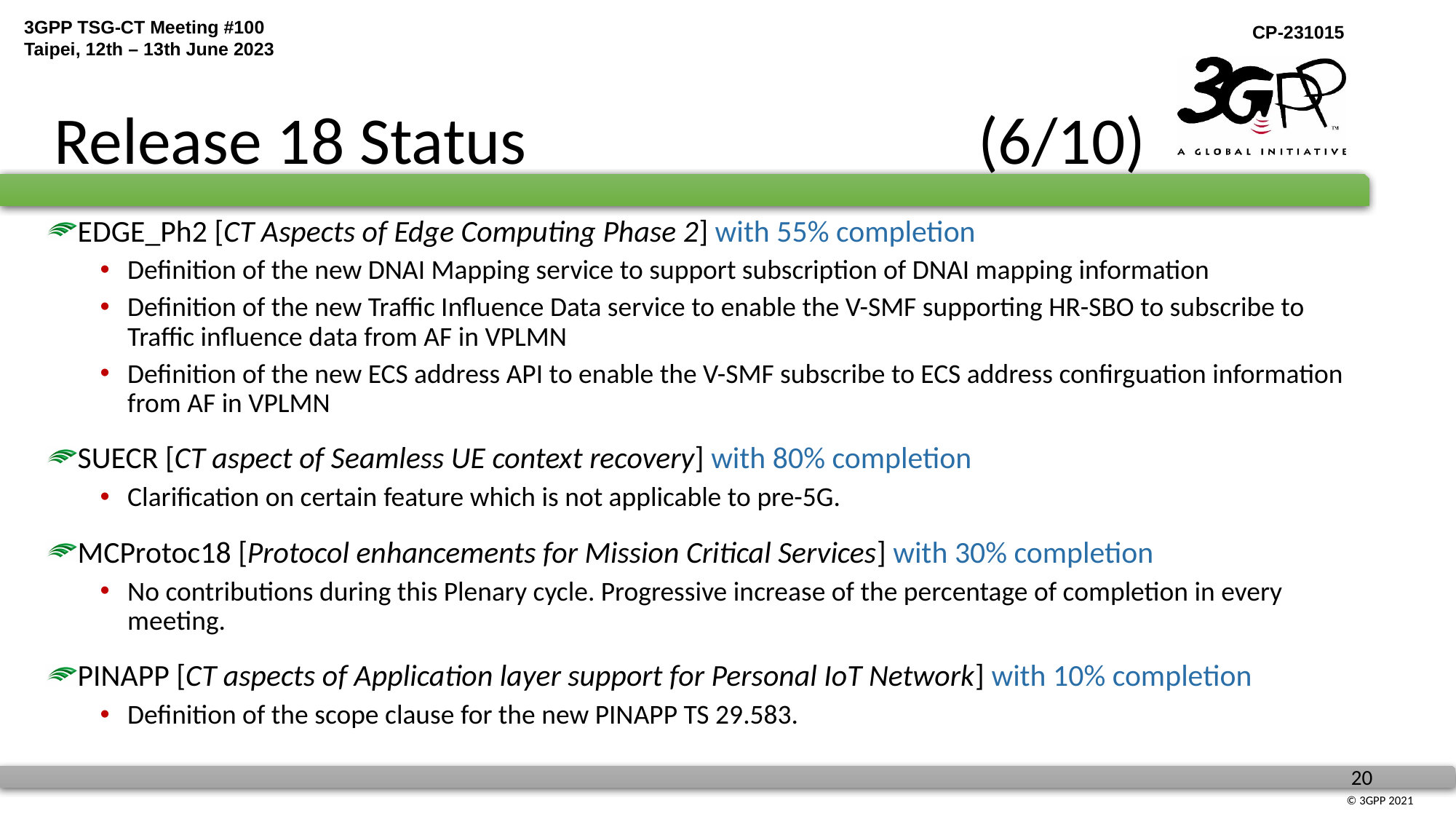

# Release 18 Status                              (6/10)
EDGE_Ph2 [CT Aspects of Edge Computing Phase 2] with 55% completion
Definition of the new DNAI Mapping service to support subscription of DNAI mapping information
Definition of the new Traffic Influence Data service to enable the V-SMF supporting HR-SBO to subscribe to Traffic influence data from AF in VPLMN
Definition of the new ECS address API to enable the V-SMF subscribe to ECS address confirguation information from AF in VPLMN
SUECR [CT aspect of Seamless UE context recovery] with 80% completion
Clarification on certain feature which is not applicable to pre-5G.
MCProtoc18 [Protocol enhancements for Mission Critical Services] with 30% completion
No contributions during this Plenary cycle. Progressive increase of the percentage of completion in every meeting.
PINAPP [CT aspects of Application layer support for Personal IoT Network] with 10% completion
Definition of the scope clause for the new PINAPP TS 29.583.